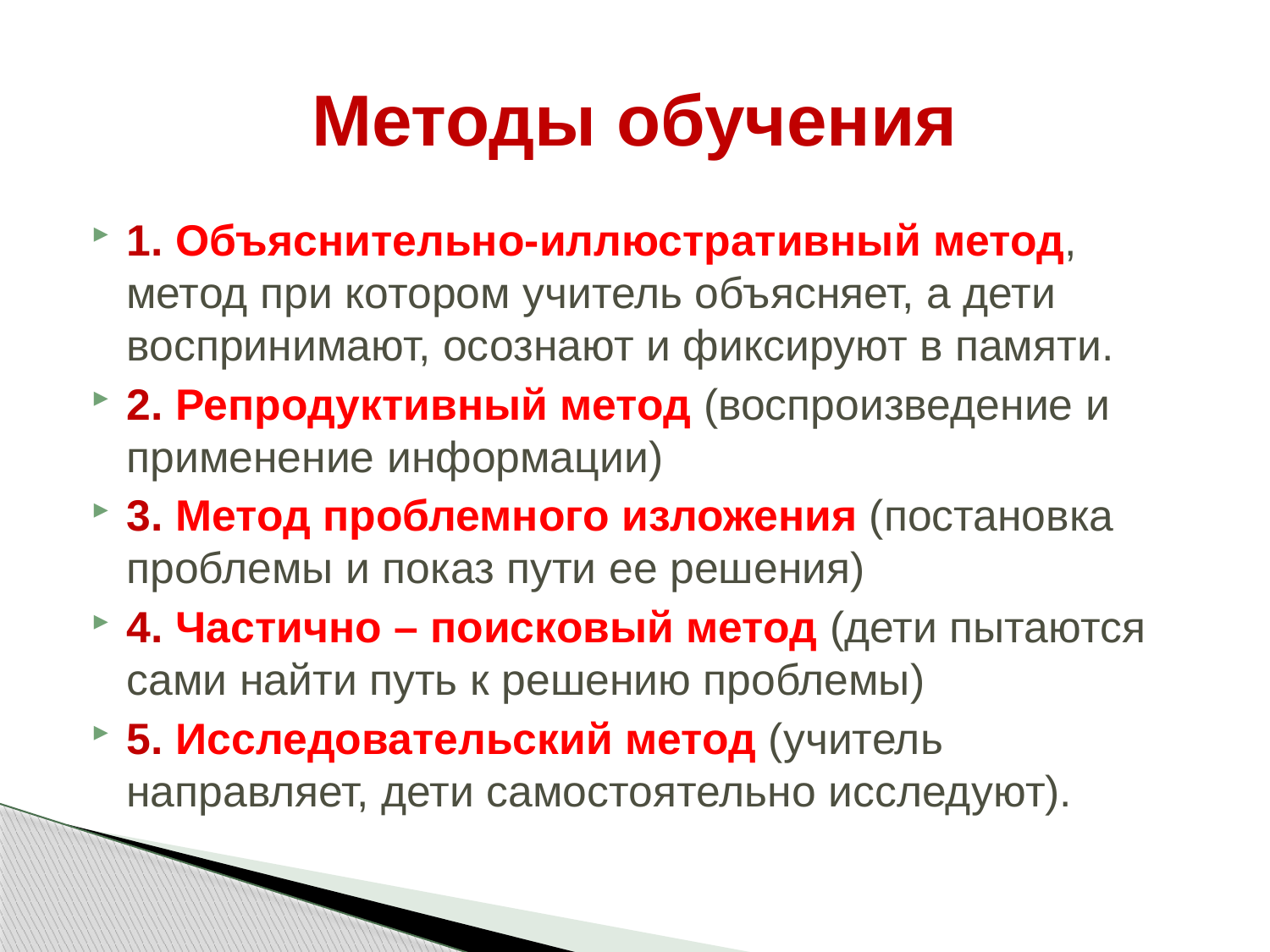

# Методы обучения
1. Объяснительно-иллюстративный метод, метод при котором учитель объясняет, а дети воспринимают, осознают и фиксируют в памяти.
2. Репродуктивный метод (воспроизведение и применение информации)
3. Метод проблемного изложения (постановка проблемы и показ пути ее решения)
4. Частично – поисковый метод (дети пытаются сами найти путь к решению проблемы)
5. Исследовательский метод (учитель направляет, дети самостоятельно исследуют).